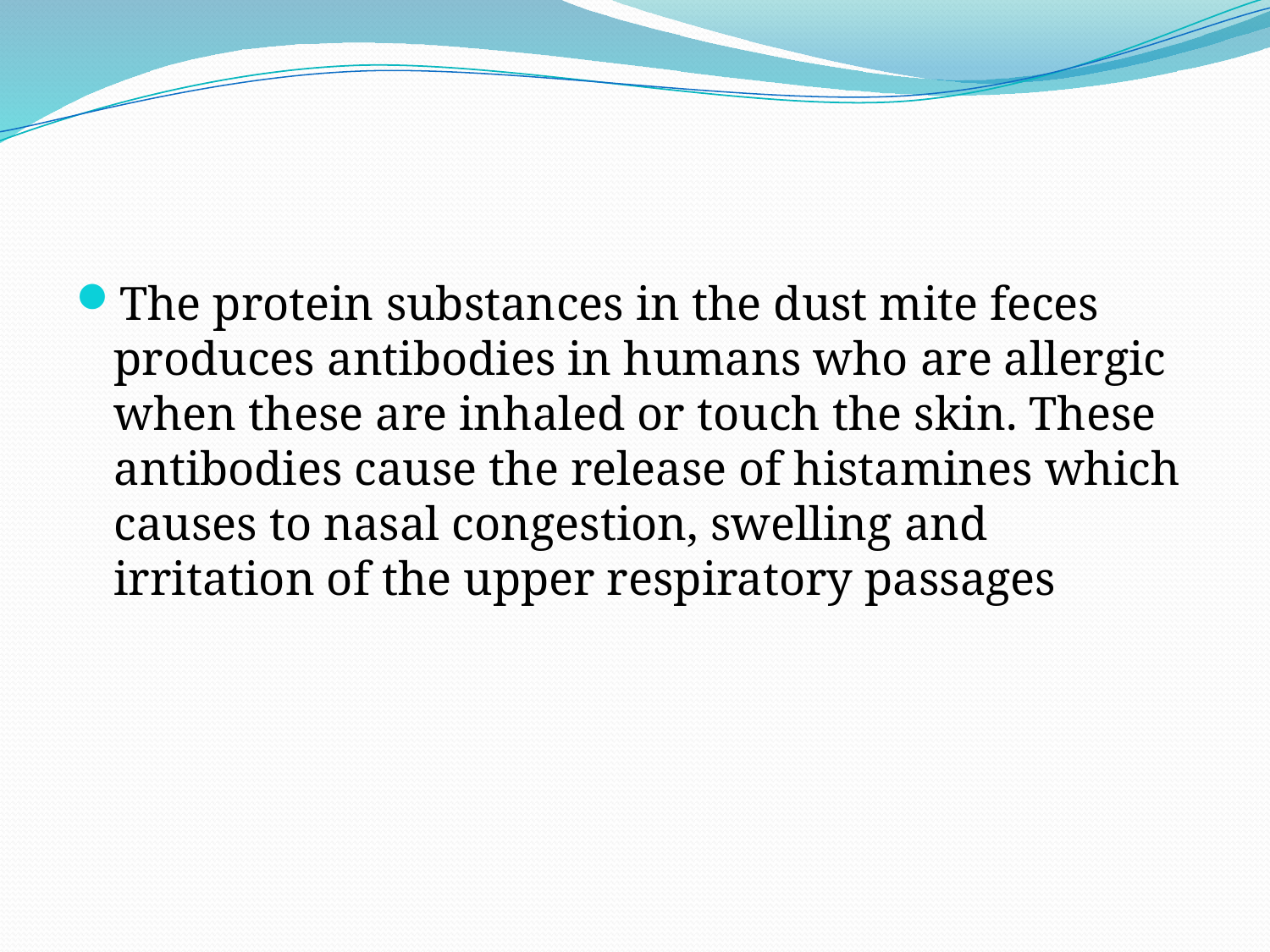

#
The protein substances in the dust mite feces produces antibodies in humans who are allergic when these are inhaled or touch the skin. These antibodies cause the release of histamines which causes to nasal congestion, swelling and irritation of the upper respiratory passages